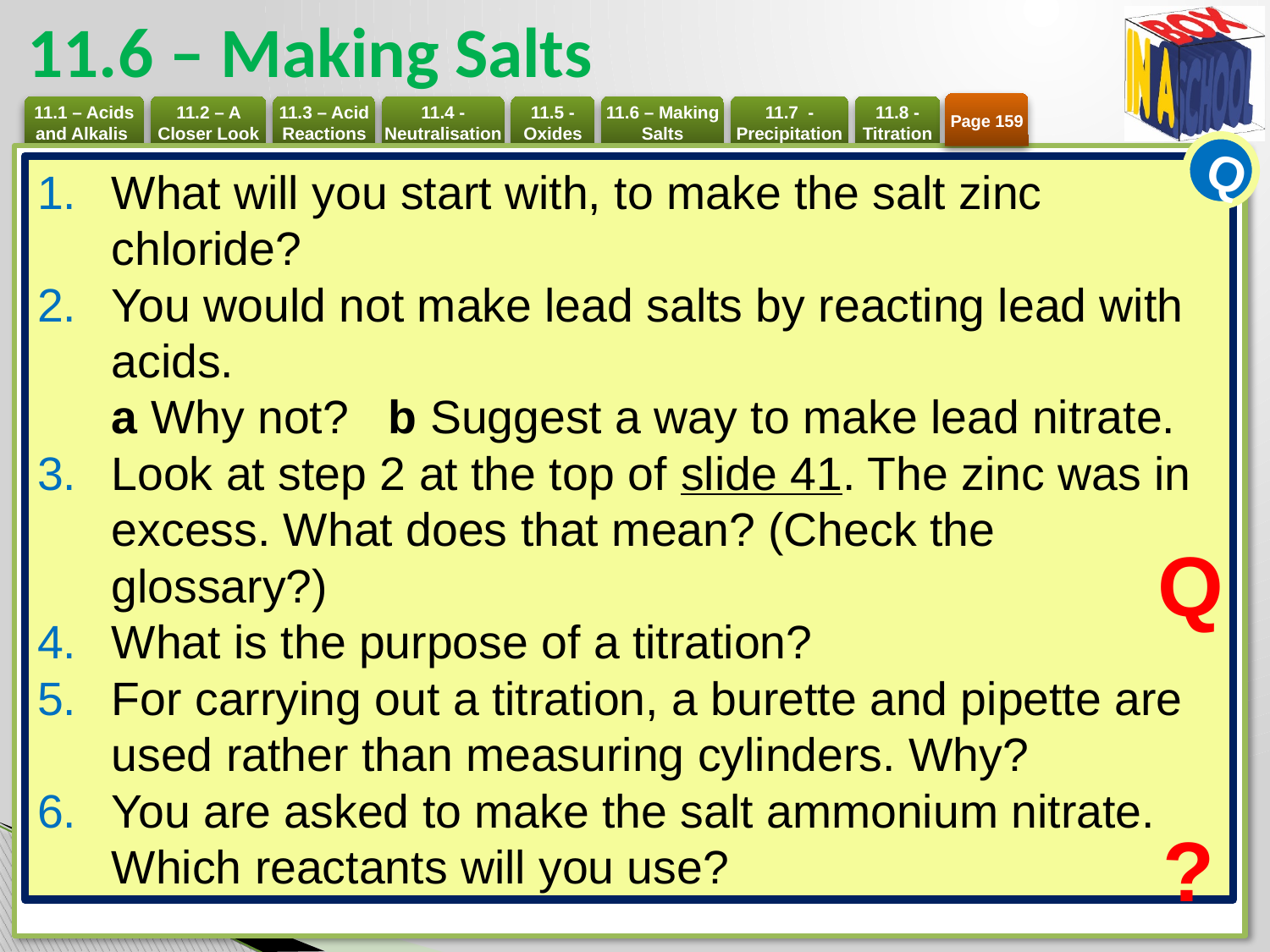

# 11.6 – Making Salts
Page 159
Q
What will you start with, to make the salt zinc chloride?
You would not make lead salts by reacting lead with acids.
a Why not?   b Suggest a way to make lead nitrate.
Look at step 2 at the top of slide 41. The zinc was in excess. What does that mean? (Check the glossary?)
What is the purpose of a titration?
For carrying out a titration, a burette and pipette are used rather than measuring cylinders. Why?
You are asked to make the salt ammonium nitrate. Which reactants will you use?
Q
?